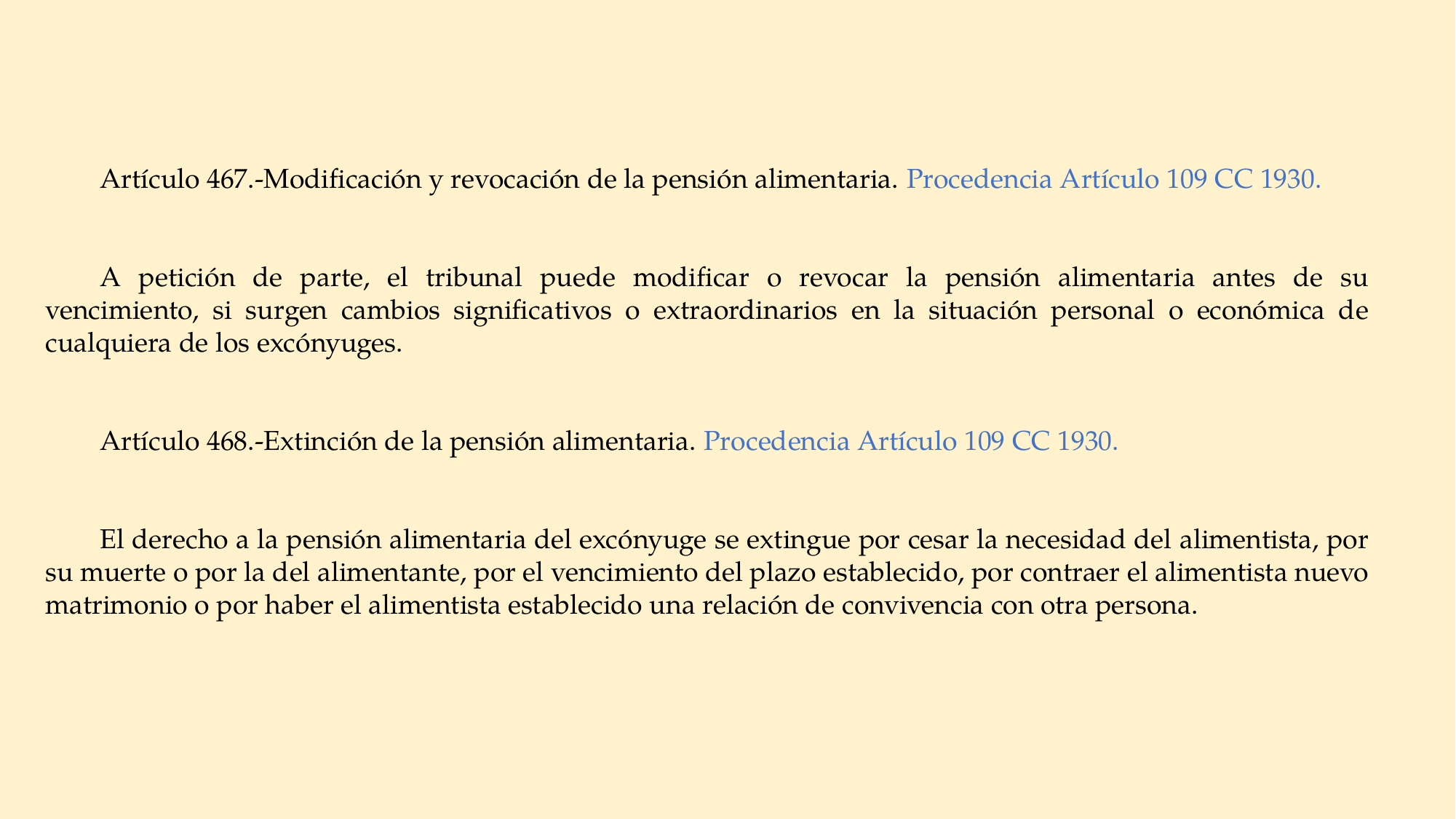

Artículo 467.-Modificación y revocación de la pensión alimentaria. Procedencia Artículo 109 CC 1930.

A petición de parte, el tribunal puede modificar o revocar la pensión alimentaria antes de su vencimiento, si surgen cambios significativos o extraordinarios en la situación personal o económica de cualquiera de los excónyuges.

Artículo 468.-Extinción de la pensión alimentaria. Procedencia Artículo 109 CC 1930.

El derecho a la pensión alimentaria del excónyuge se extingue por cesar la necesidad del alimentista, por su muerte o por la del alimentante, por el vencimiento del plazo establecido, por contraer el alimentista nuevo matrimonio o por haber el alimentista establecido una relación de convivencia con otra persona.